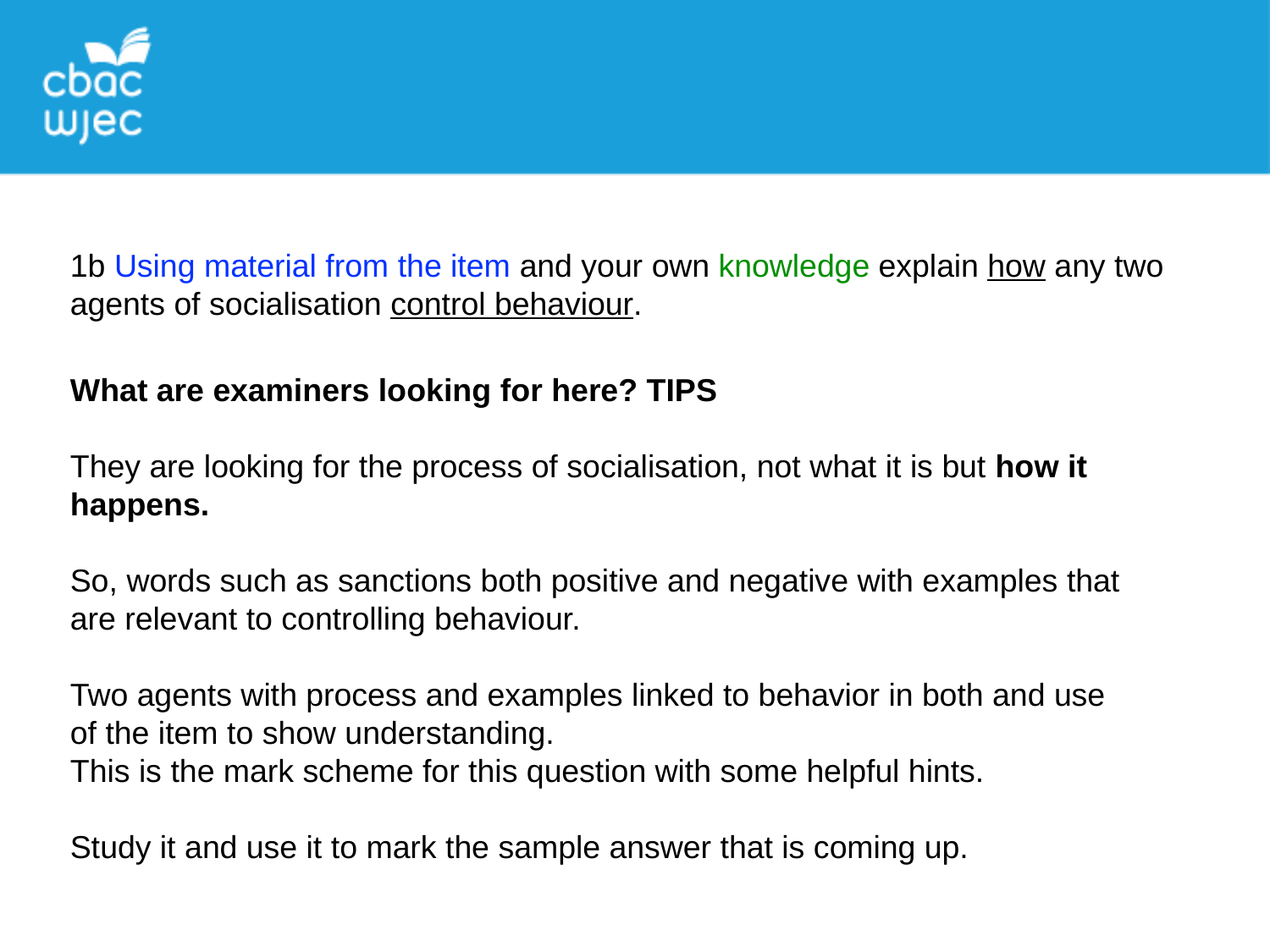

1b Using material from the item and your own knowledge explain how any two agents of socialisation control behaviour.
What are examiners looking for here? TIPS

They are looking for the process of socialisation, not what it is but how it happens.

So, words such as sanctions both positive and negative with examples that are relevant to controlling behaviour.

Two agents with process and examples linked to behavior in both and use of the item to show understanding.
This is the mark scheme for this question with some helpful hints.

Study it and use it to mark the sample answer that is coming up.